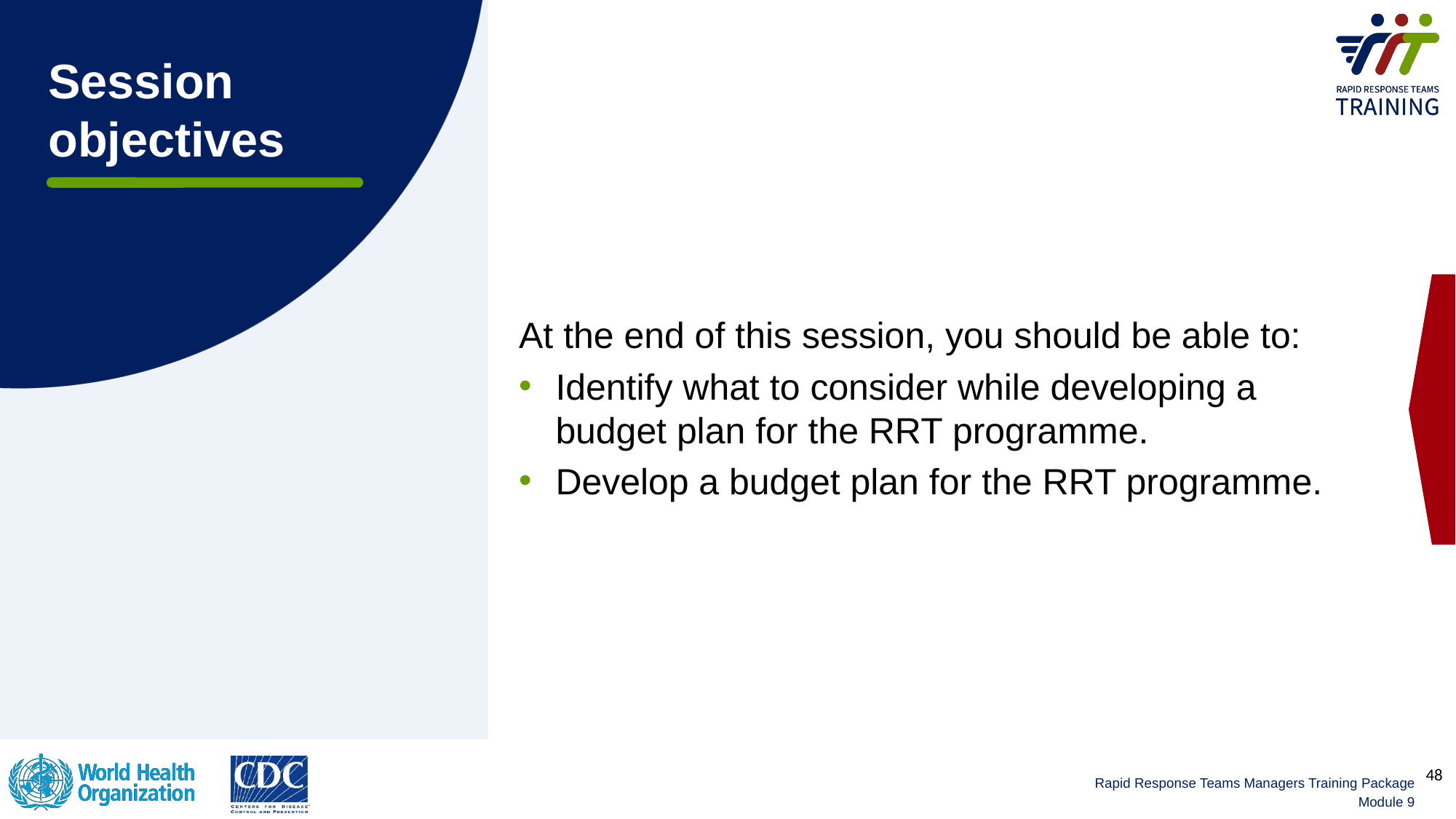

Session objectives

At the end of this session, you should be able to:
Identify what to consider while developing a budget plan for the RRT programme.
Develop a budget plan for the RRT programme.

48